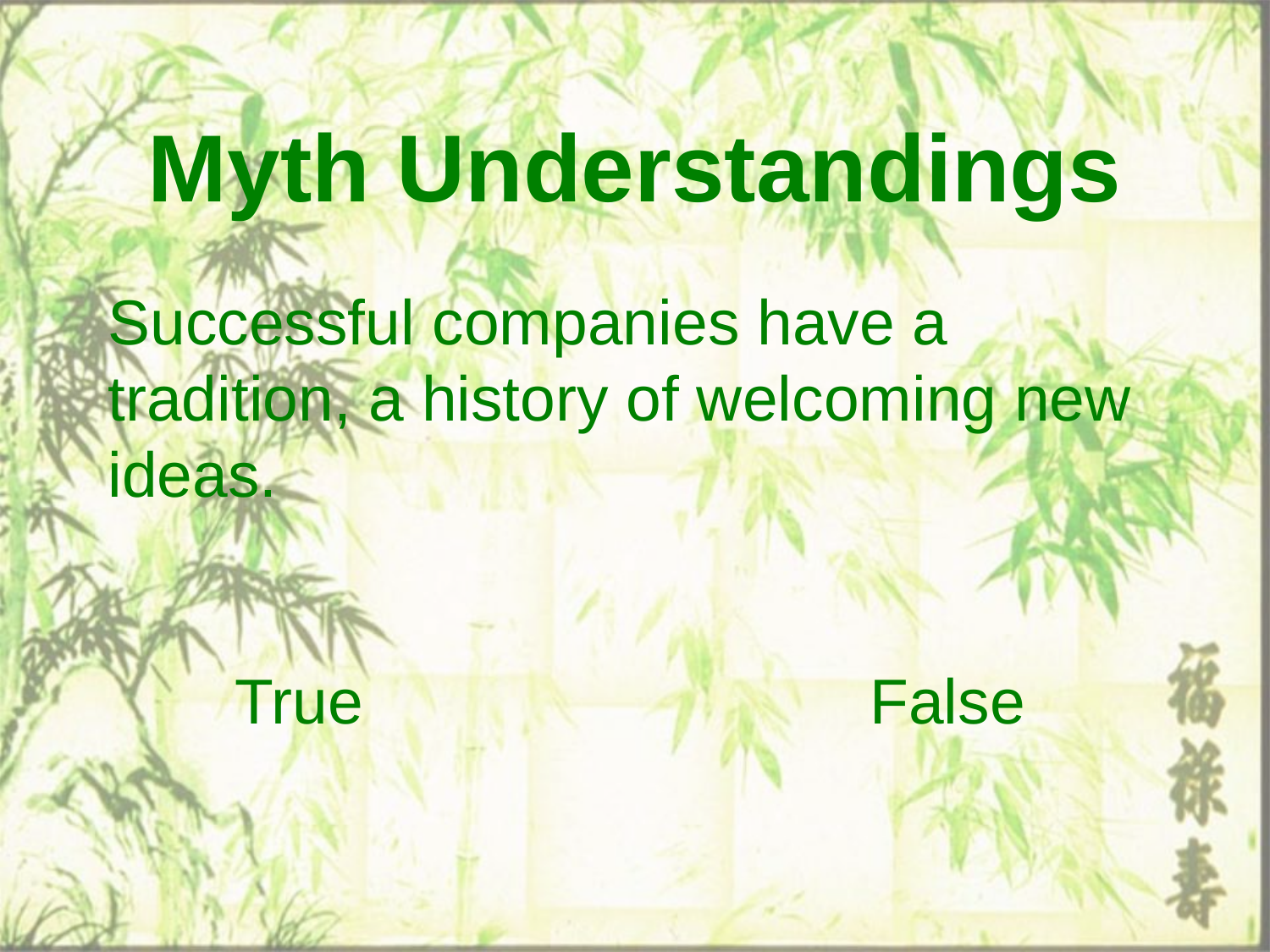

# Myth Understandings
Successful companies have a tradition, a history of welcoming new ideas.

True				False